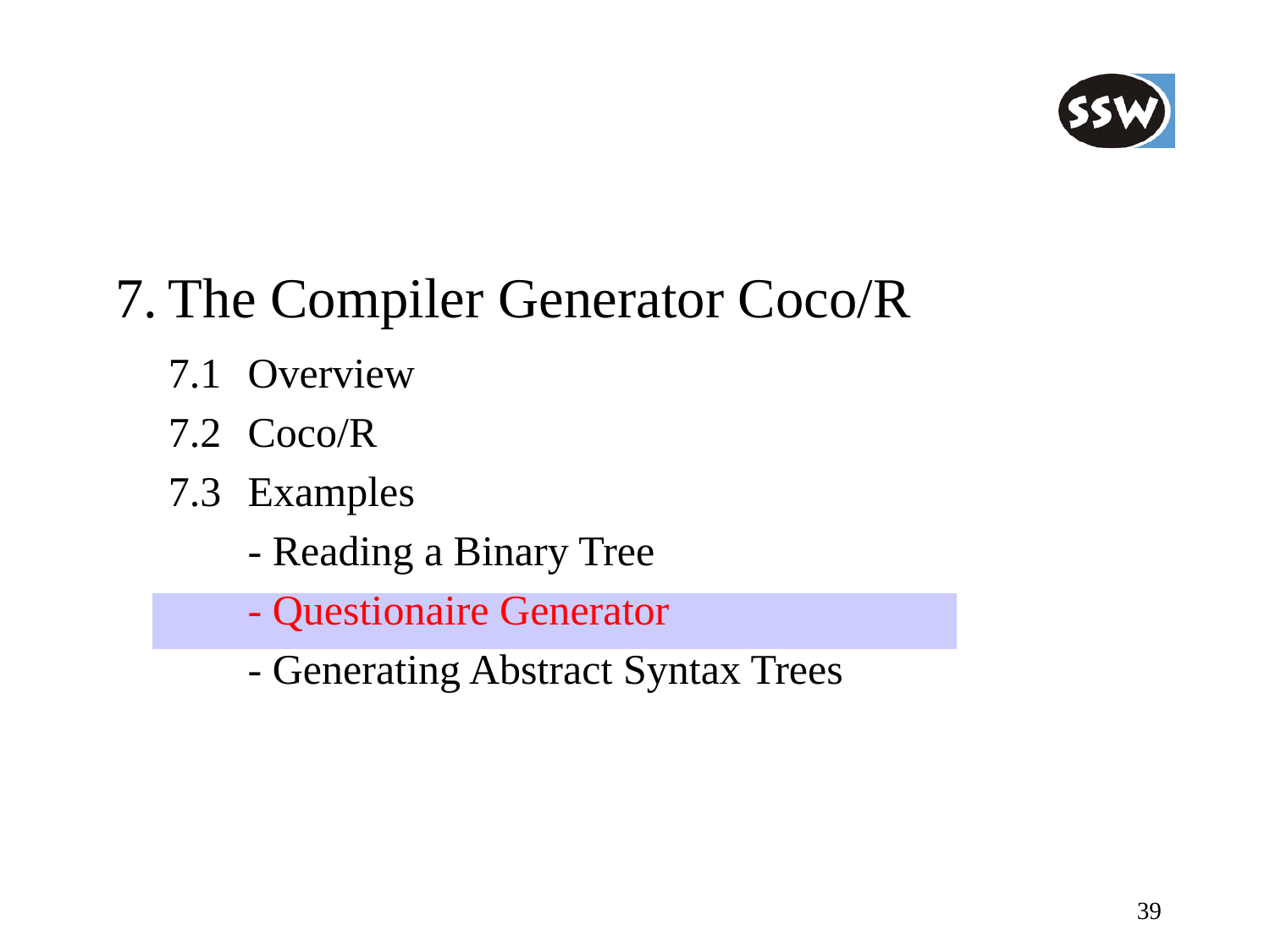

7.	The Compiler Generator Coco/R
	7.1	Overview
	7.2	Coco/R
	7.3	Examples
		- Reading a Binary Tree
		- Questionaire Generator
		- Generating Abstract Syntax Trees

39